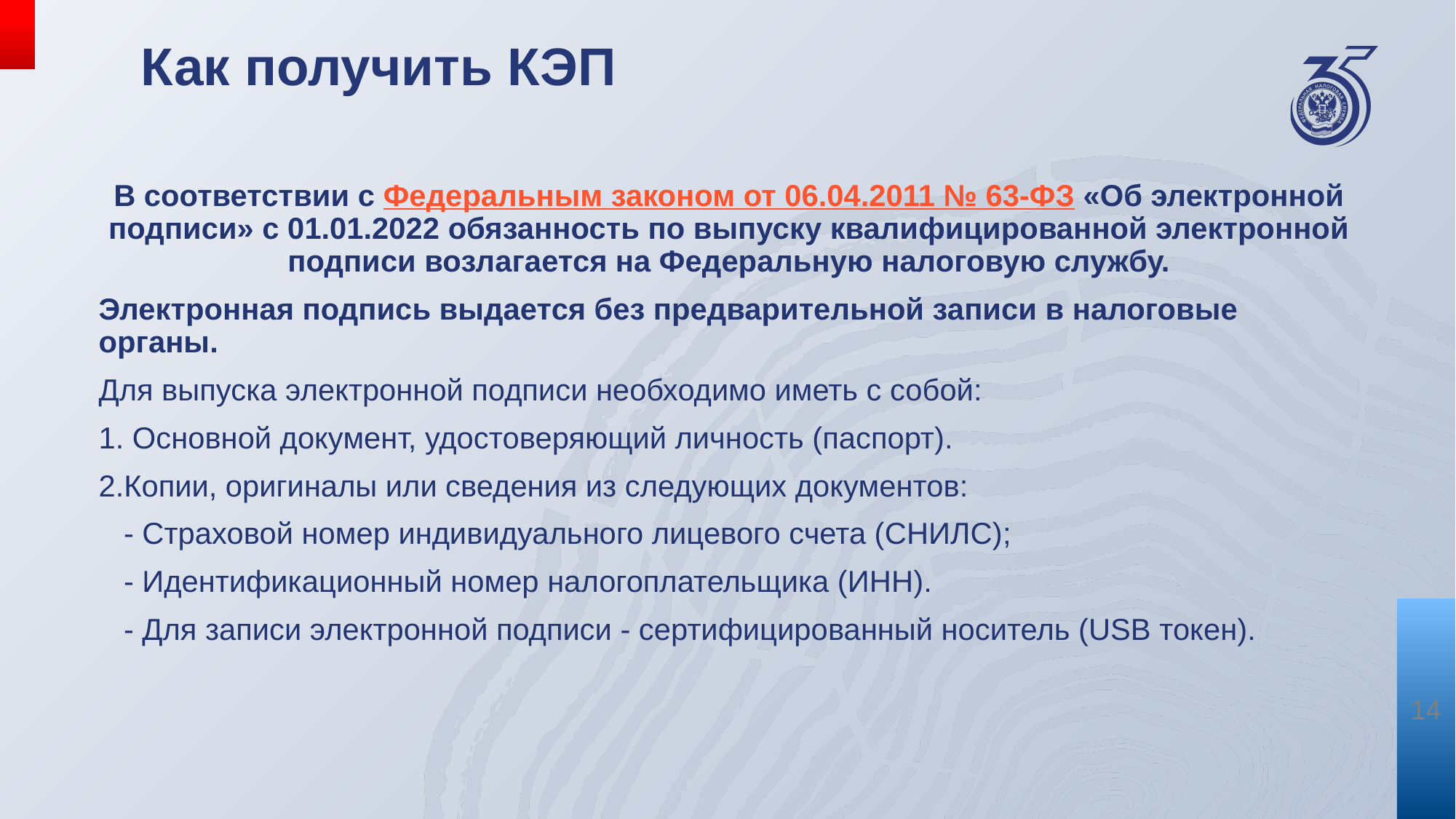

# Как получить КЭП
В соответствии с Федеральным законом от 06.04.2011 № 63-ФЗ «Об электронной подписи» с 01.01.2022 обязанность по выпуску квалифицированной электронной подписи возлагается на Федеральную налоговую службу.
Электронная подпись выдается без предварительной записи в налоговые органы.
Для выпуска электронной подписи необходимо иметь с собой:
1. Основной документ, удостоверяющий личность (паспорт).
2.Копии, оригиналы или сведения из следующих документов:
   - Страховой номер индивидуального лицевого счета (СНИЛС);
   - Идентификационный номер налогоплательщика (ИНН).
   - Для записи электронной подписи - сертифицированный носитель (USB токен).

14